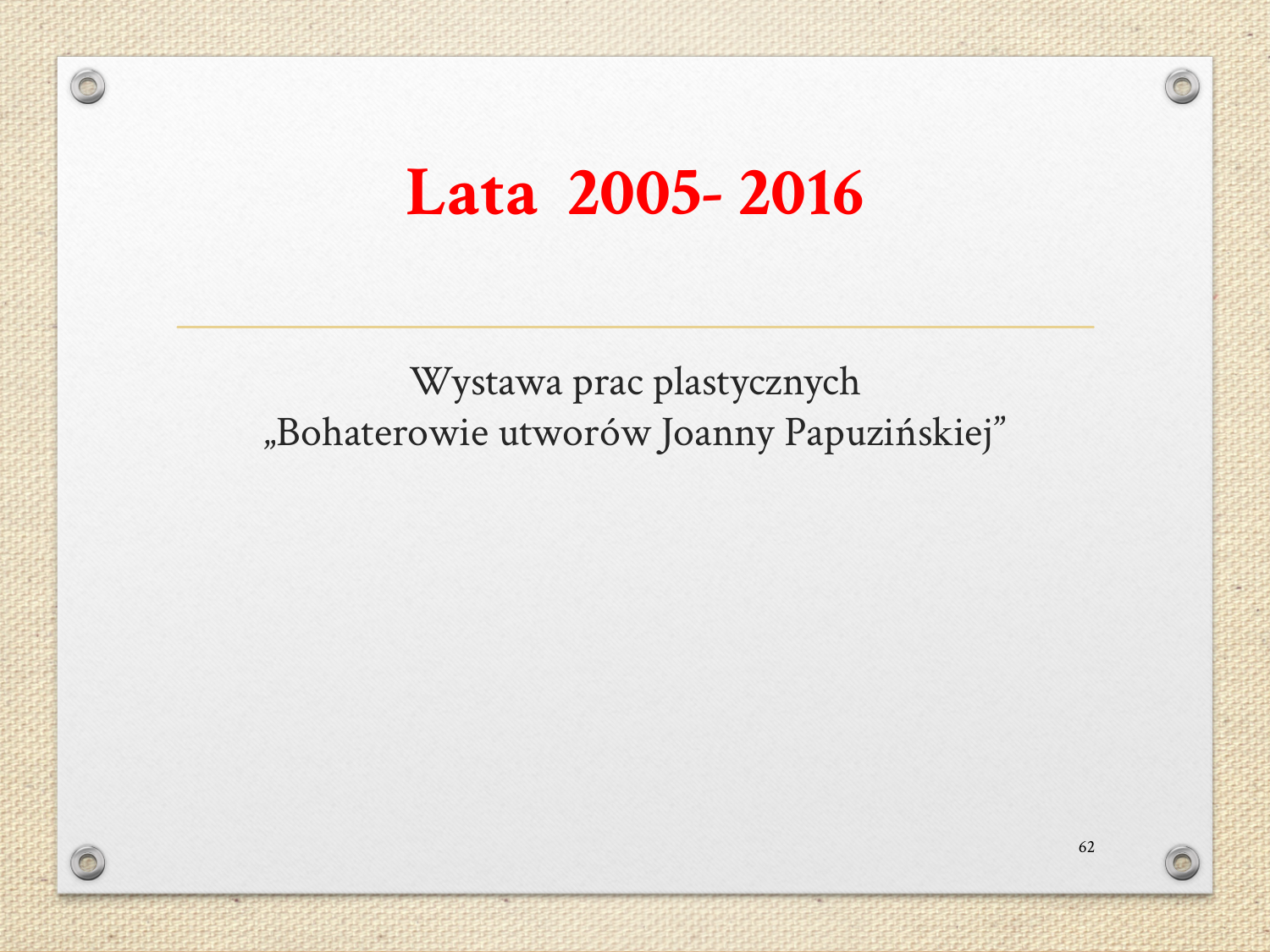

# Lata  2005- 2016
Wystawa prac plastycznych
„Bohaterowie utworów Joanny Papuzińskiej”
62